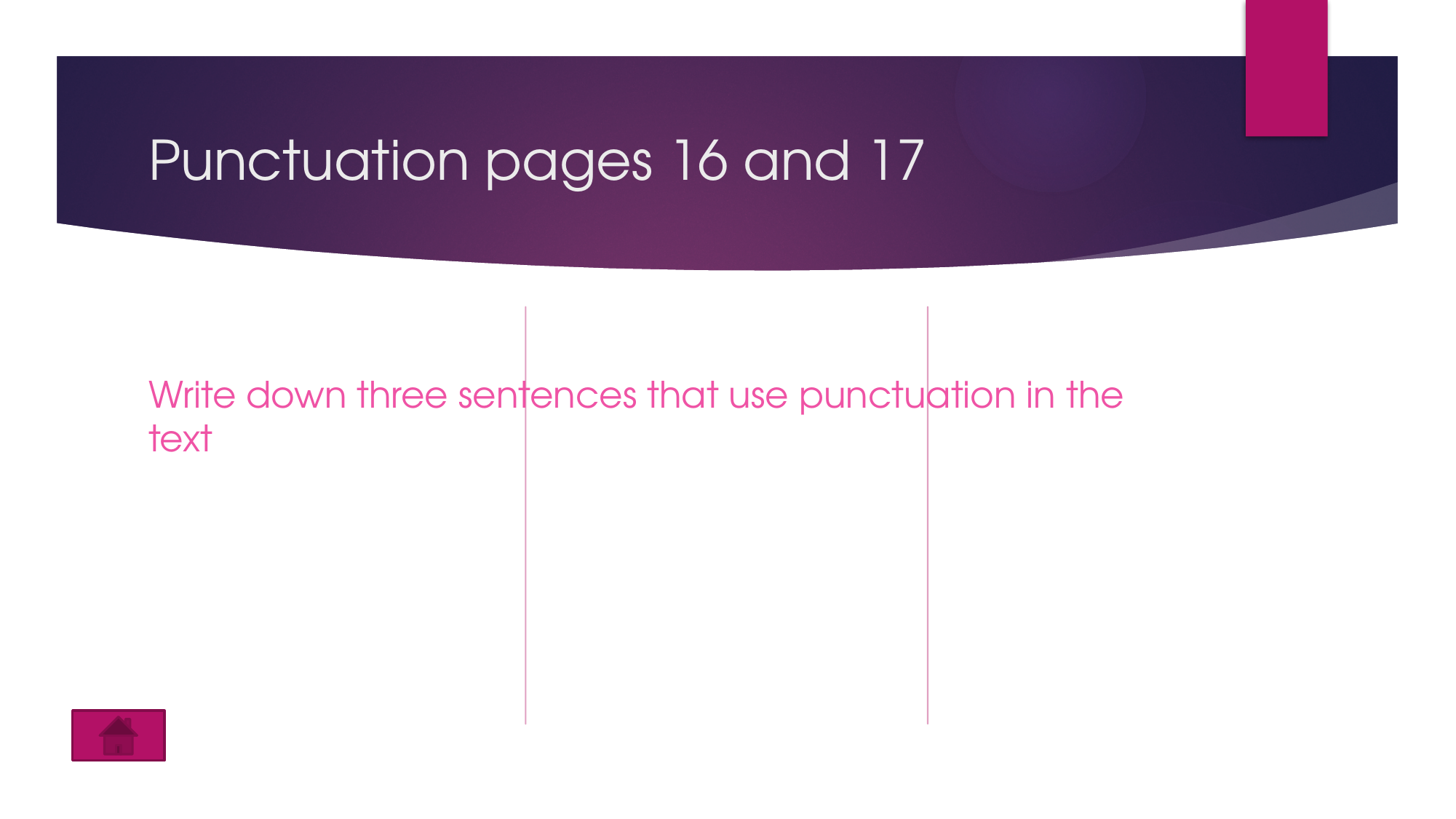

# Punctuation pages 16 and 17
Write down three sentences that use punctuation in the text